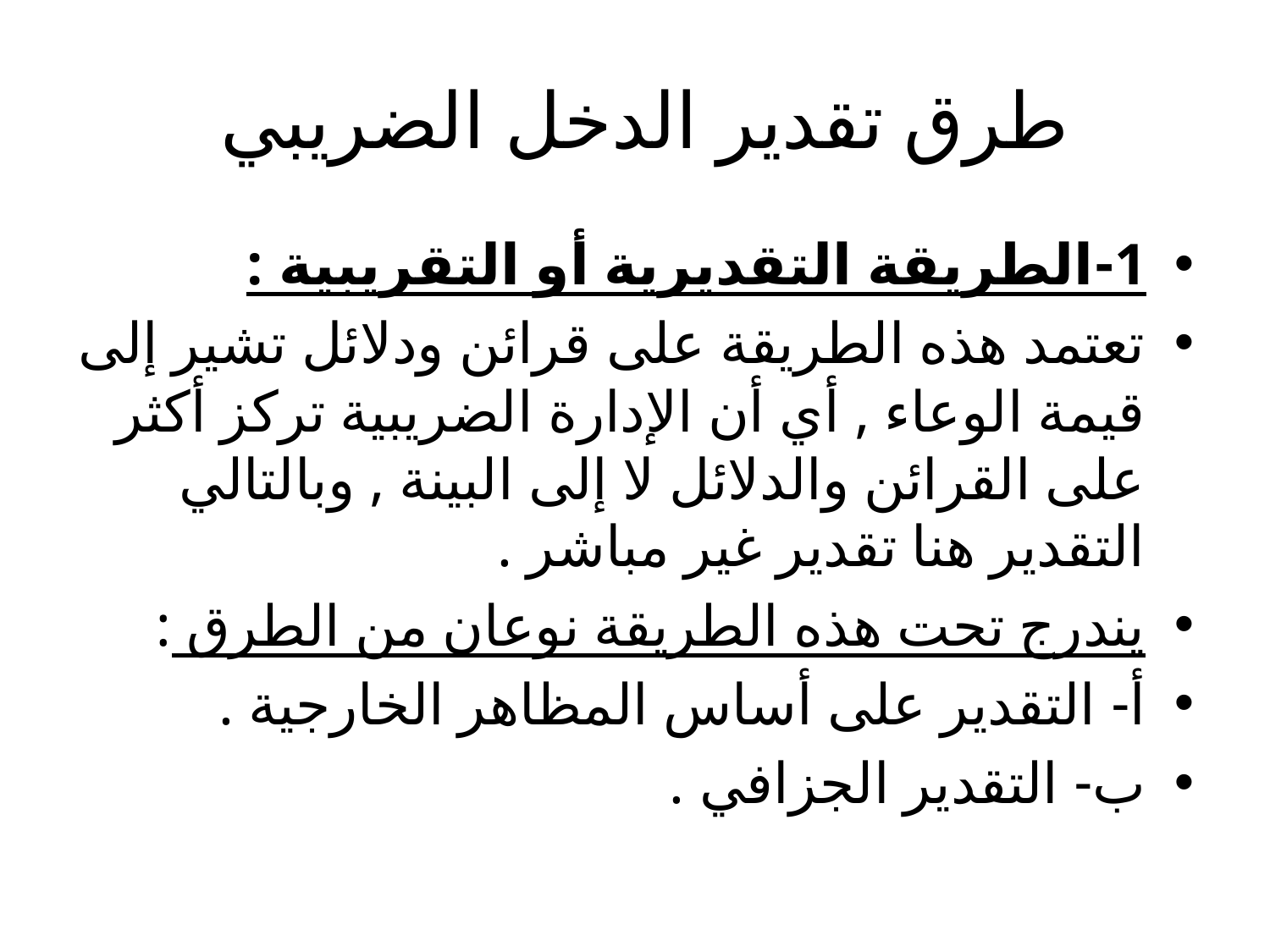

# طرق تقدير الدخل الضريبي
1-الطريقة التقديرية أو التقريبية :
تعتمد هذه الطريقة على قرائن ودلائل تشير إلى قيمة الوعاء , أي أن الإدارة الضريبية تركز أكثر على القرائن والدلائل لا إلى البينة , وبالتالي التقدير هنا تقدير غير مباشر .
يندرج تحت هذه الطريقة نوعان من الطرق :
أ- التقدير على أساس المظاهر الخارجية .
ب- التقدير الجزافي .